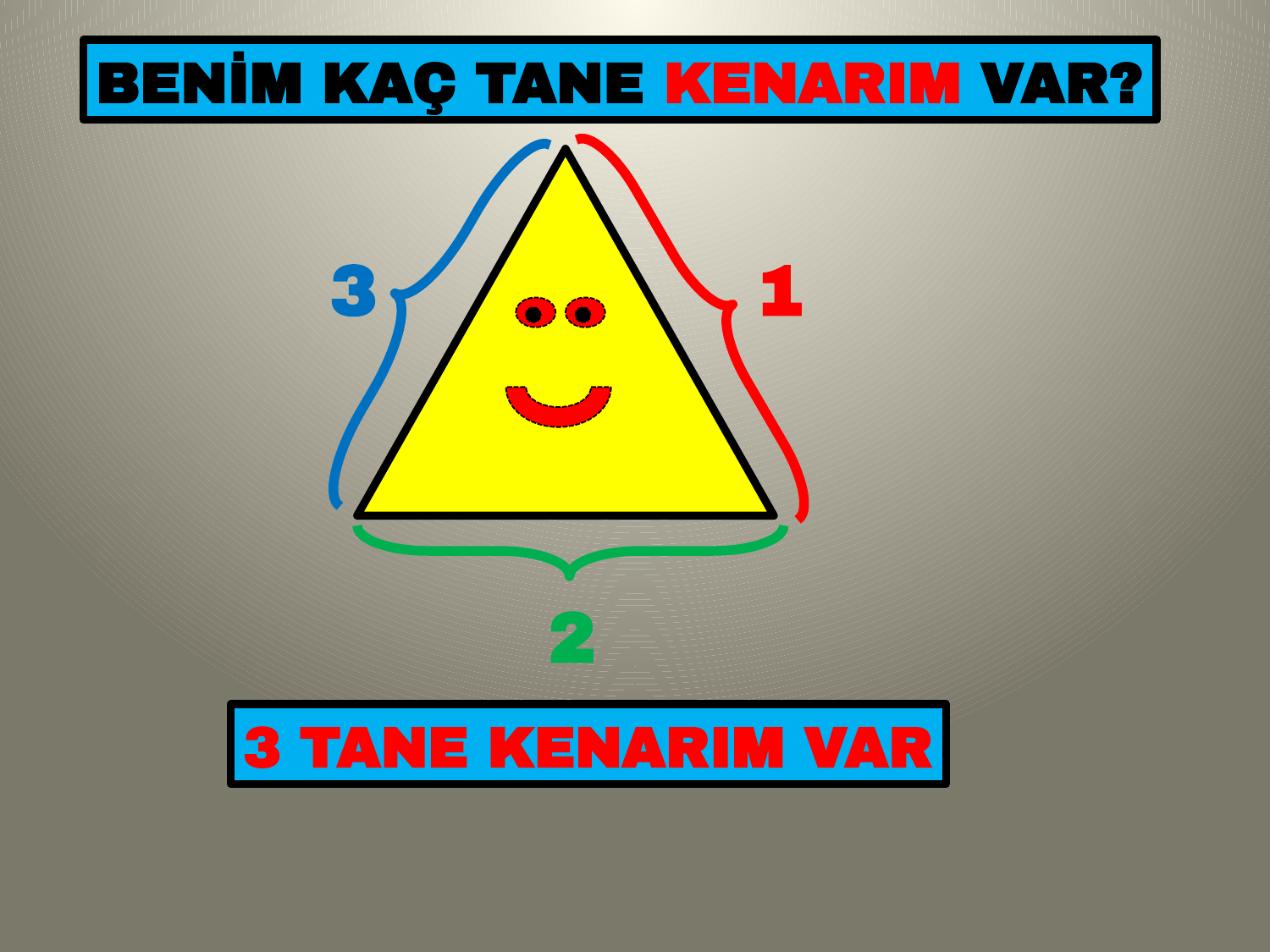

BENİM KAÇ TANE KENARIM VAR?

3
1

2
3 TANE KENARIM VAR